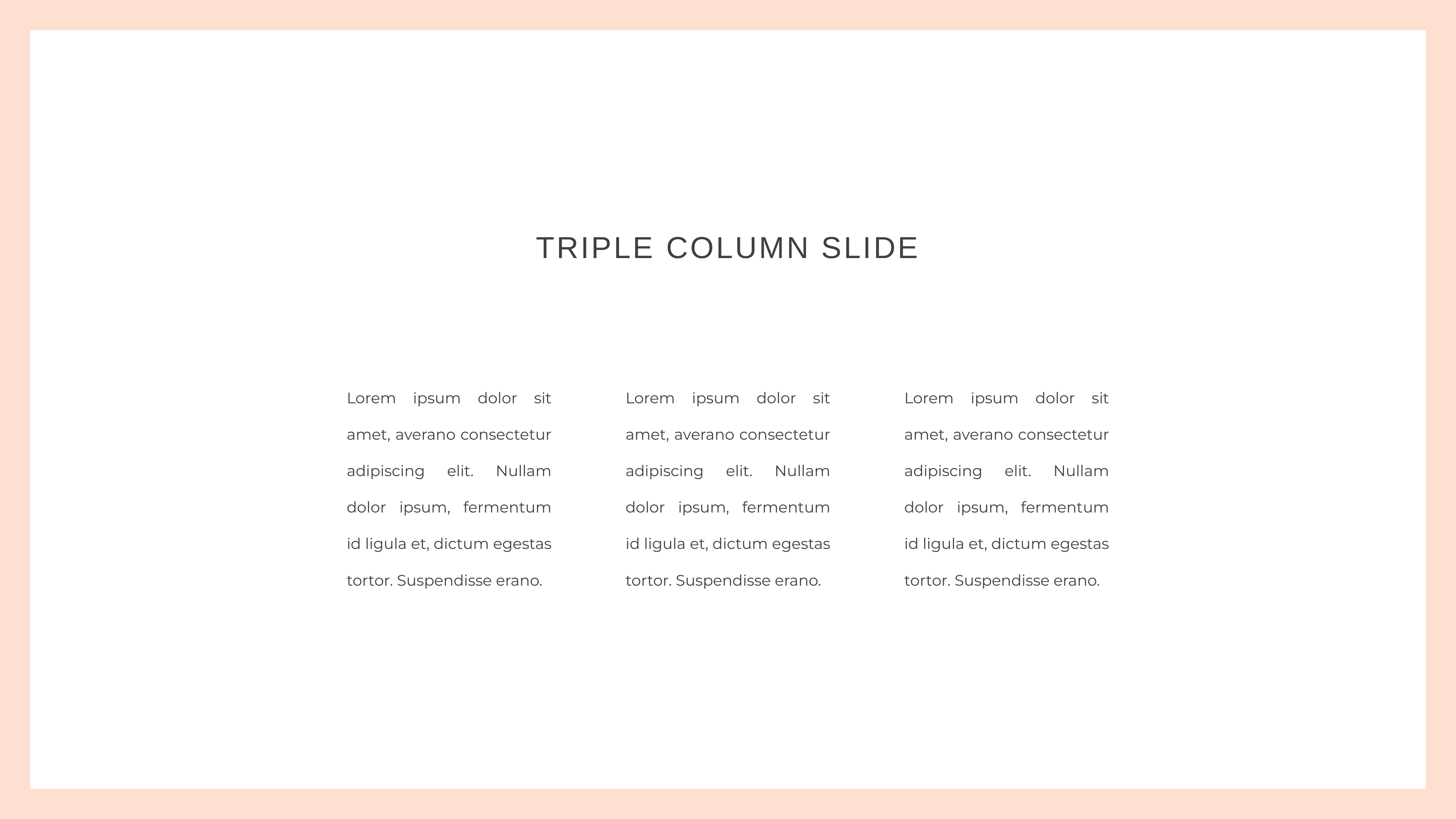

TRIPLE COLUMN SLIDE
Lorem ipsum dolor sit amet, averano consectetur adipiscing elit. Nullam dolor ipsum, fermentum id ligula et, dictum egestas tortor. Suspendisse erano.
Lorem ipsum dolor sit amet, averano consectetur adipiscing elit. Nullam dolor ipsum, fermentum id ligula et, dictum egestas tortor. Suspendisse erano.
Lorem ipsum dolor sit amet, averano consectetur adipiscing elit. Nullam dolor ipsum, fermentum id ligula et, dictum egestas tortor. Suspendisse erano.